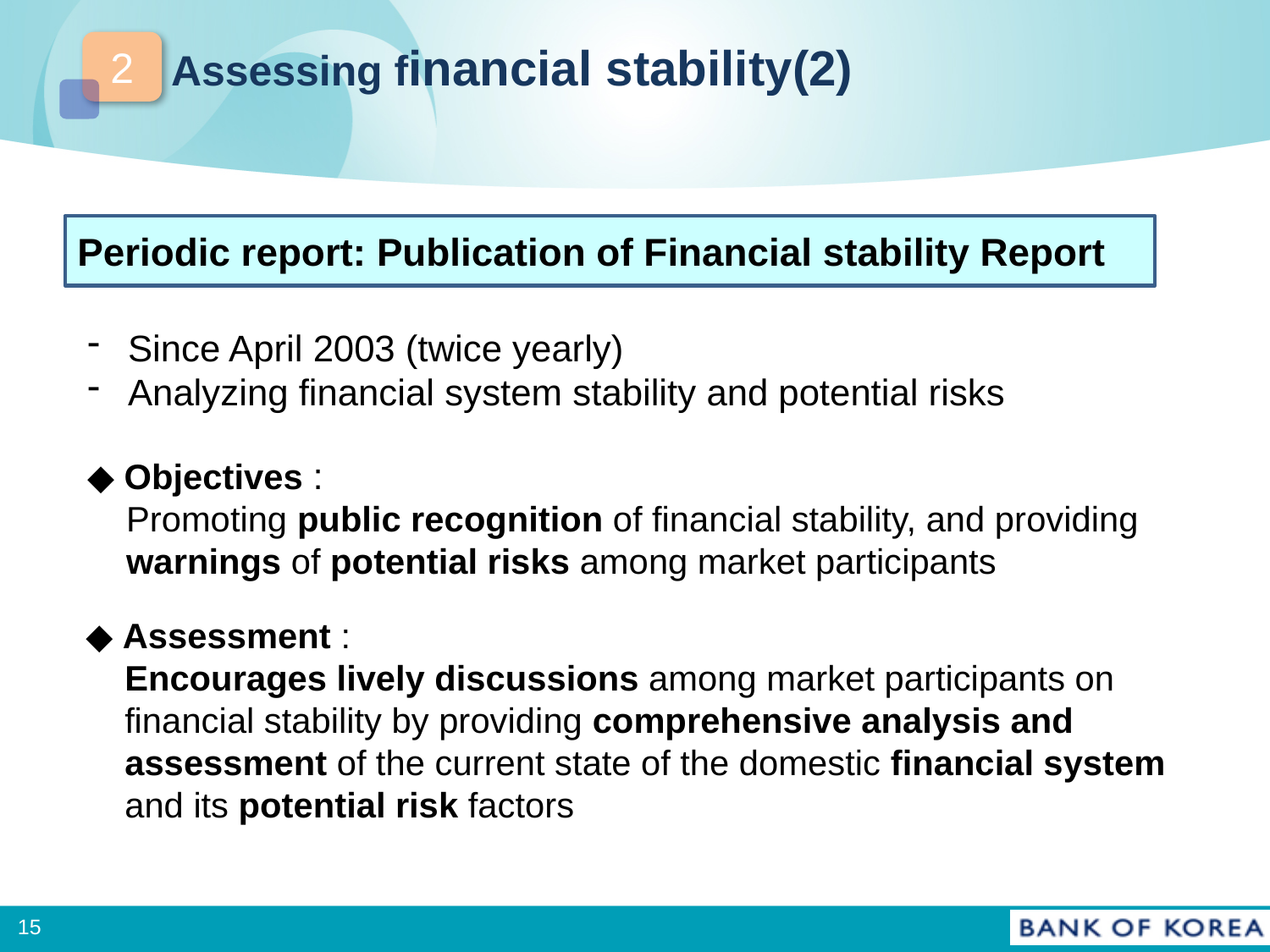

Assessing financial stability(2)
2

Periodic report: Publication of Financial stability Report
 Since April 2003 (twice yearly)
 Analyzing financial system stability and potential risks
◆ Objectives :
    Promoting public recognition of financial stability, and providing
    warnings of potential risks among market participants
◆ Assessment :
    Encourages lively discussions among market participants on
    financial stability by providing comprehensive analysis and
    assessment of the current state of the domestic financial system
    and its potential risk factors
15